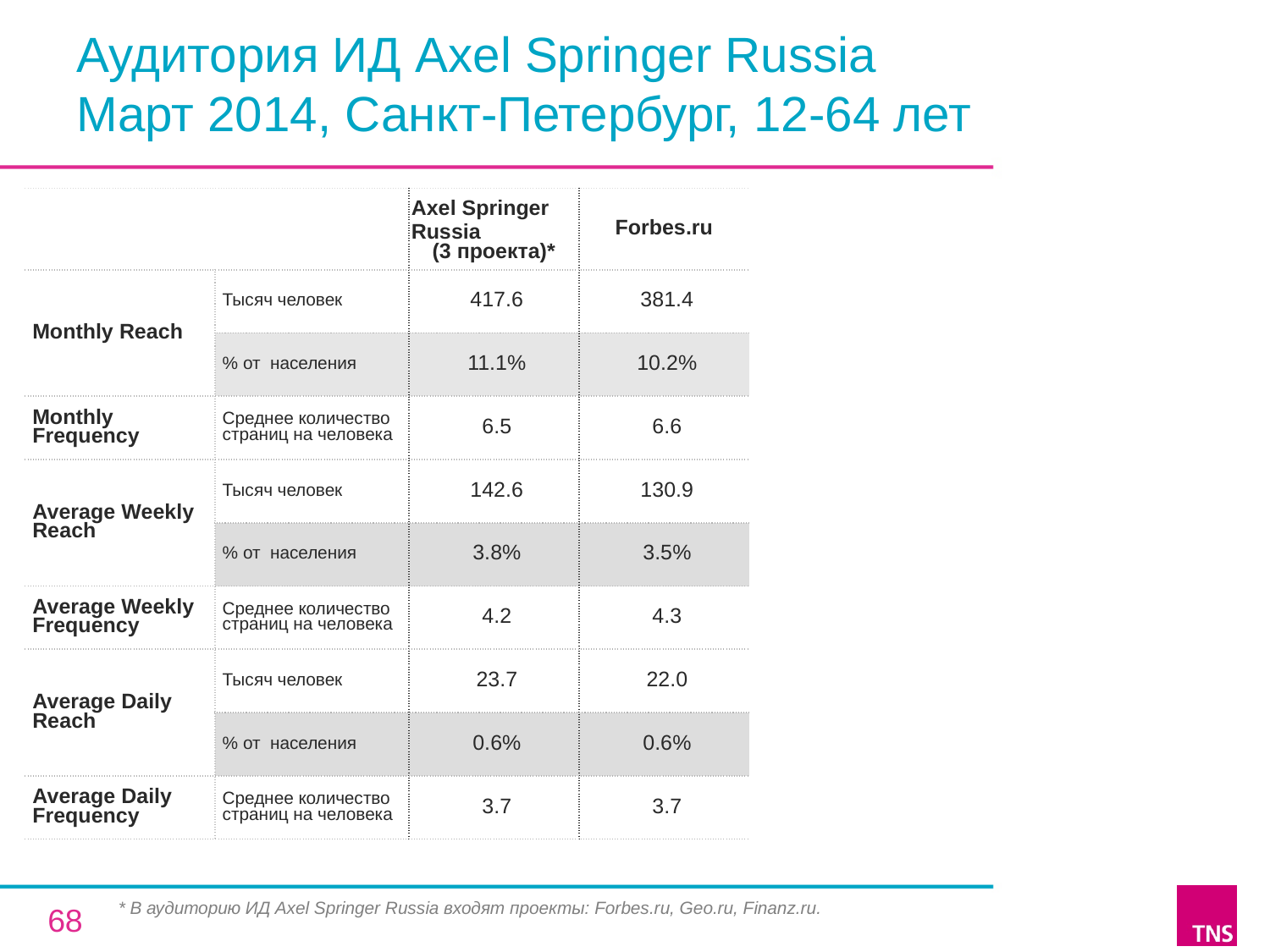

# Аудитория ИД Axel Springer Russia Март 2014, Санкт-Петербург, 12-64 лет
|  |  | Axel Springer Russia (3 проекта)\* | Forbes.ru |
| --- | --- | --- | --- |
| Monthly Reach | Тысяч человек | 417.6 | 381.4 |
|  | % от населения | 11.1% | 10.2% |
| Monthly Frequency | Среднее количество страниц на человека | 6.5 | 6.6 |
| Average Weekly Reach | Тысяч человек | 142.6 | 130.9 |
|  | % от населения | 3.8% | 3.5% |
| Average Weekly Frequency | Среднее количество страниц на человека | 4.2 | 4.3 |
| Average Daily Reach | Тысяч человек | 23.7 | 22.0 |
|  | % от населения | 0.6% | 0.6% |
| Average Daily Frequency | Среднее количество страниц на человека | 3.7 | 3.7 |
* В аудиторию ИД Axel Springer Russia входят проекты: Forbes.ru, Geo.ru, Finanz.ru.
68